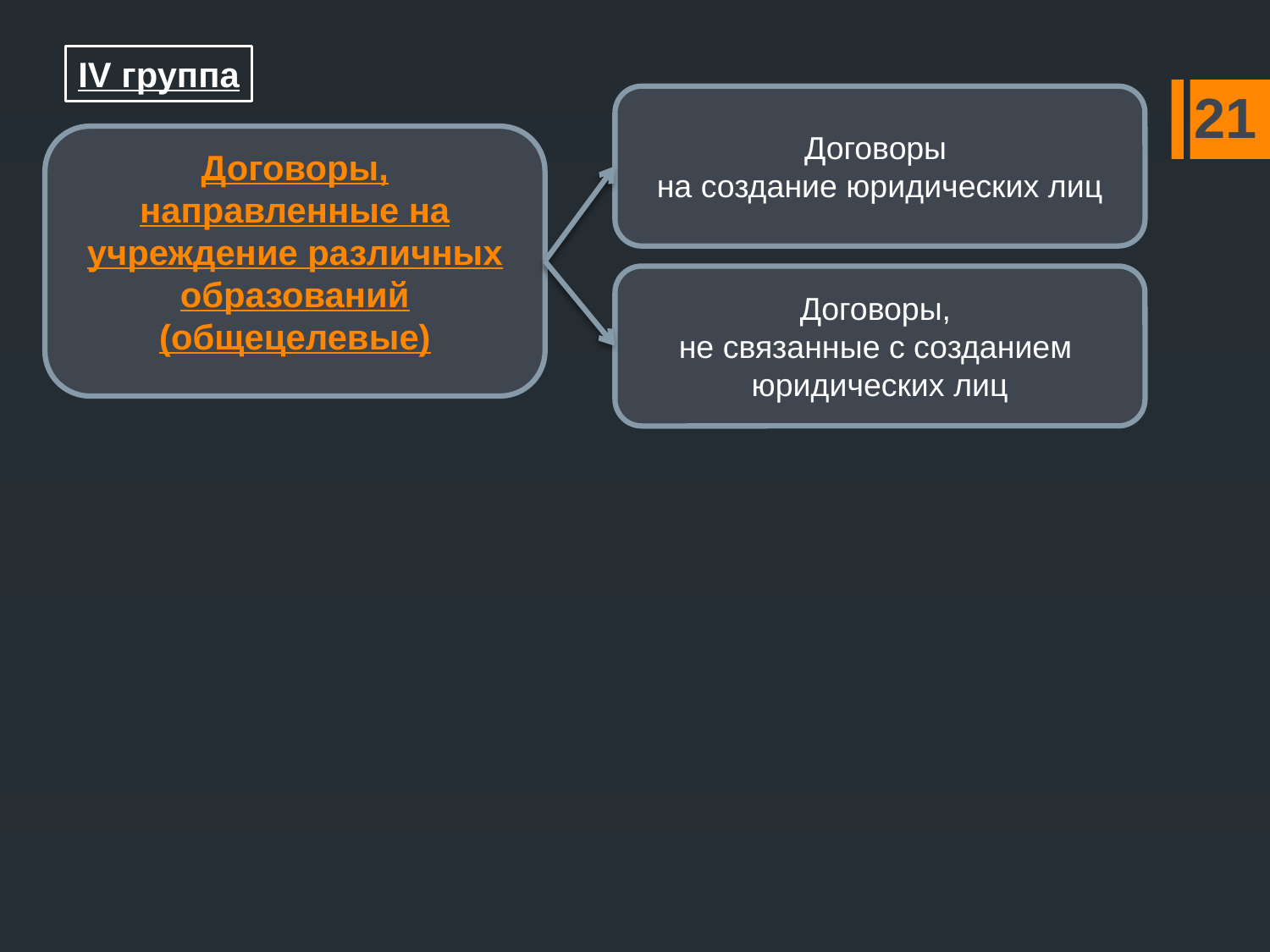

IV группа

21
Договоры
на создание юридических лиц
Договоры, направленные на учреждение различных образований
(общецелевые)
Договоры,
не связанные с созданием
юридических лиц